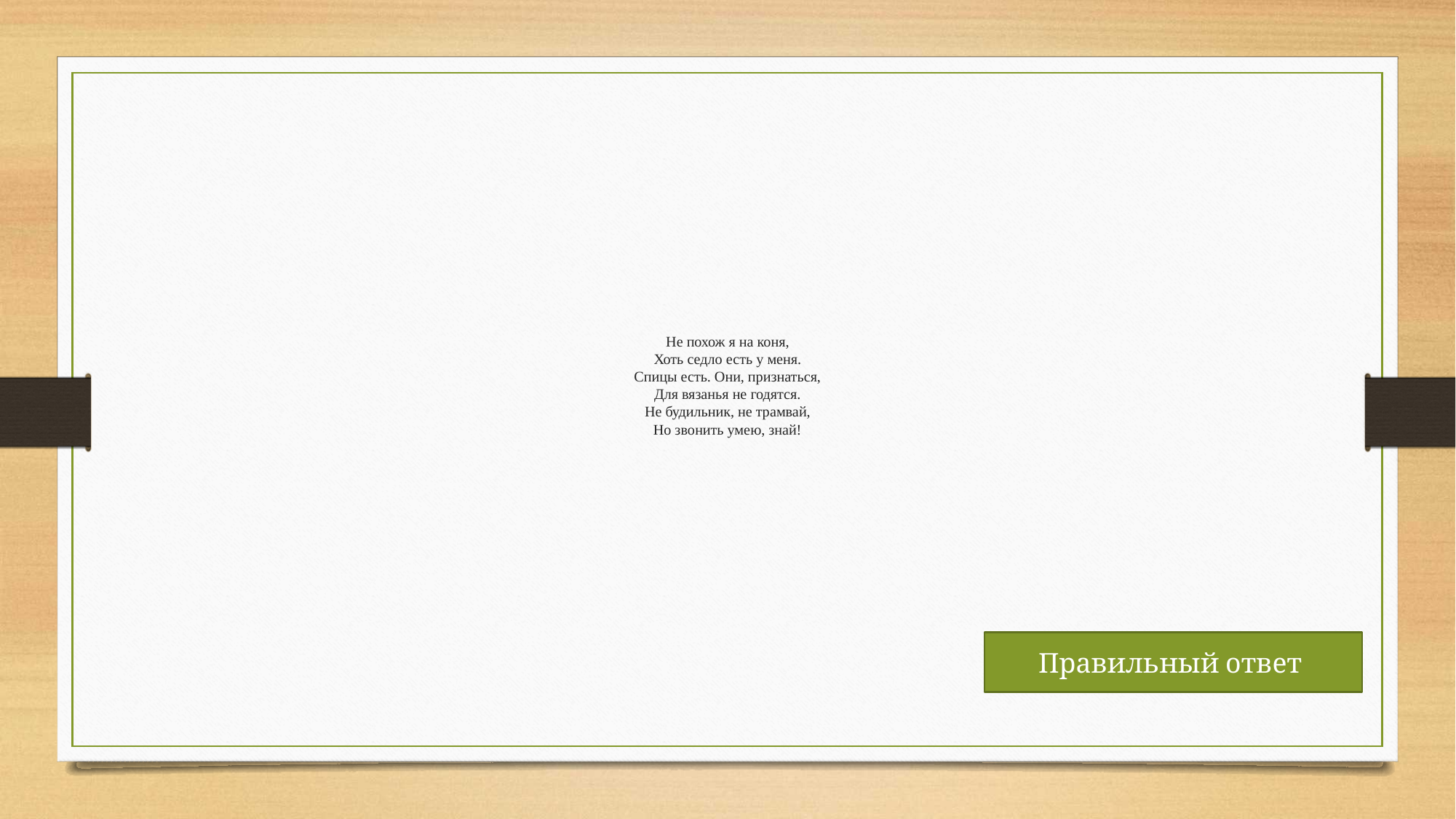

# Не похож я на коня, Хоть седло есть у меня. Спицы есть. Они, признаться, Для вязанья не годятся. Не будильник, не трамвай, Но звонить умею, знай!